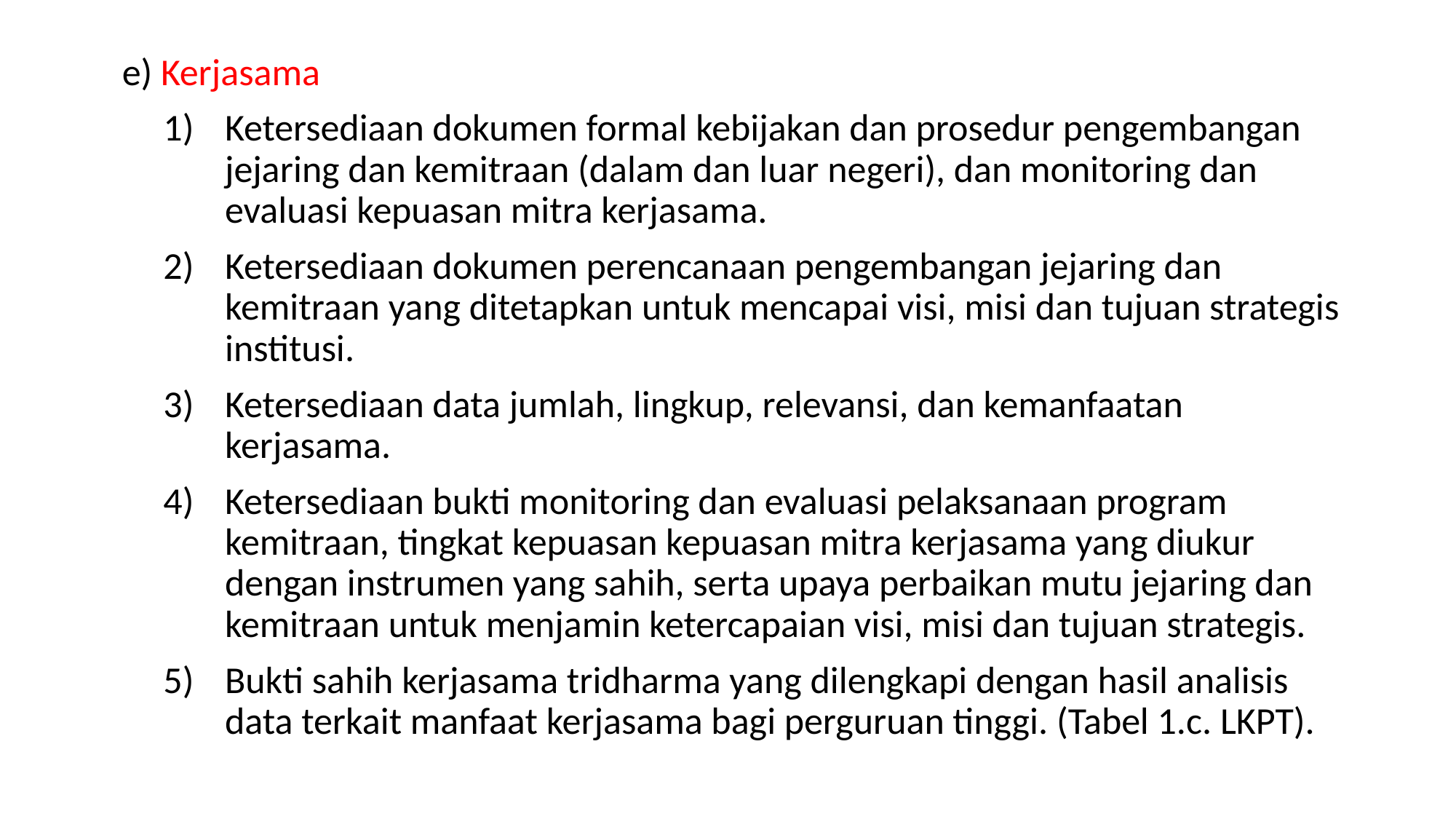

e) Kerjasama
Ketersediaan dokumen formal kebijakan dan prosedur pengembangan jejaring dan kemitraan (dalam dan luar negeri), dan monitoring dan evaluasi kepuasan mitra kerjasama.
Ketersediaan dokumen perencanaan pengembangan jejaring dan kemitraan yang ditetapkan untuk mencapai visi, misi dan tujuan strategis institusi.
Ketersediaan data jumlah, lingkup, relevansi, dan kemanfaatan kerjasama.
Ketersediaan bukti monitoring dan evaluasi pelaksanaan program kemitraan, tingkat kepuasan kepuasan mitra kerjasama yang diukur dengan instrumen yang sahih, serta upaya perbaikan mutu jejaring dan kemitraan untuk menjamin ketercapaian visi, misi dan tujuan strategis.
Bukti sahih kerjasama tridharma yang dilengkapi dengan hasil analisis data terkait manfaat kerjasama bagi perguruan tinggi. (Tabel 1.c. LKPT).